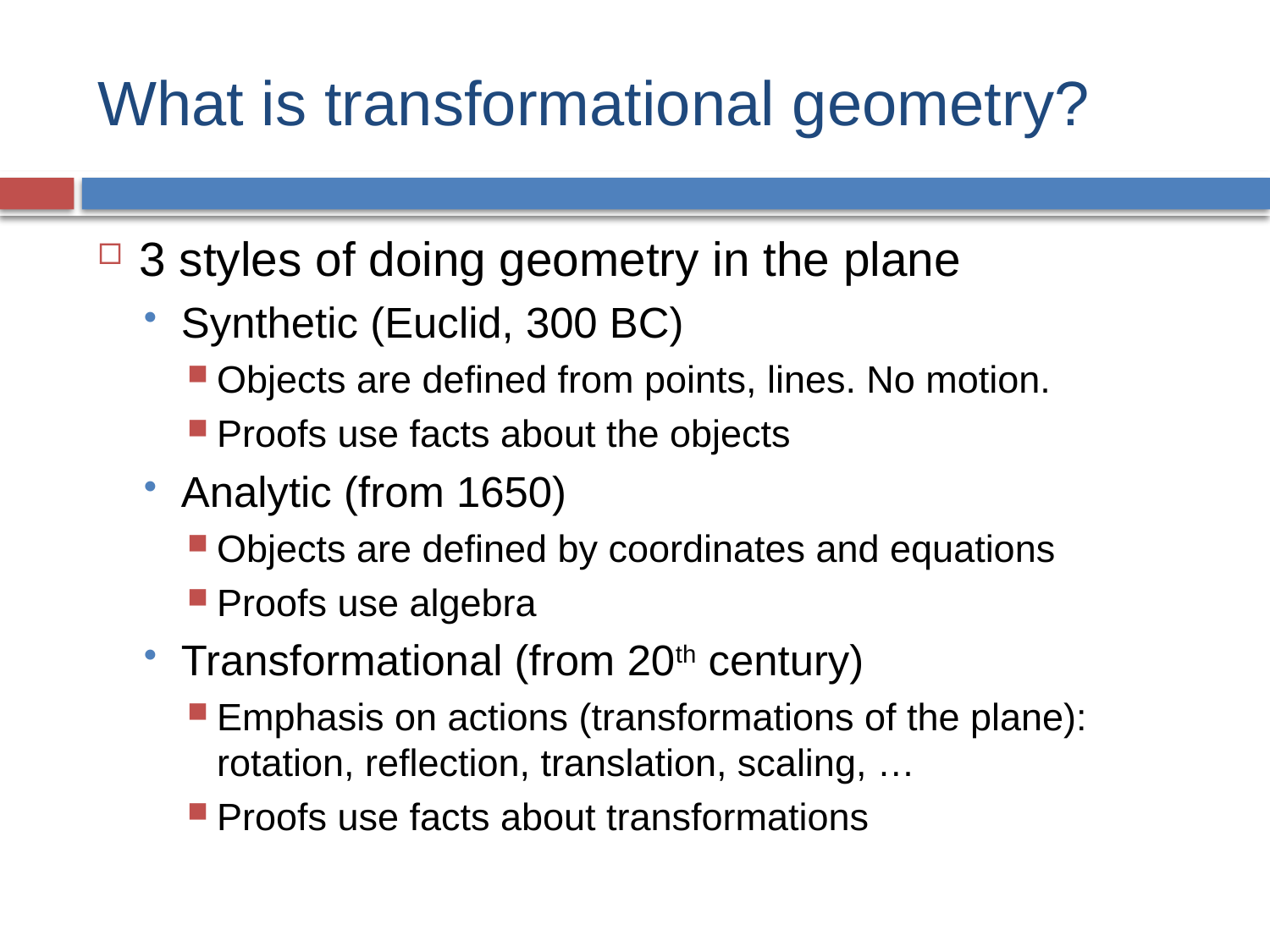

# What is transformational geometry?
3 styles of doing geometry in the plane
Synthetic (Euclid, 300 BC)
Objects are defined from points, lines. No motion.
Proofs use facts about the objects
Analytic (from 1650)
Objects are defined by coordinates and equations
Proofs use algebra
Transformational (from 20th century)
Emphasis on actions (transformations of the plane): rotation, reflection, translation, scaling, …
Proofs use facts about transformations